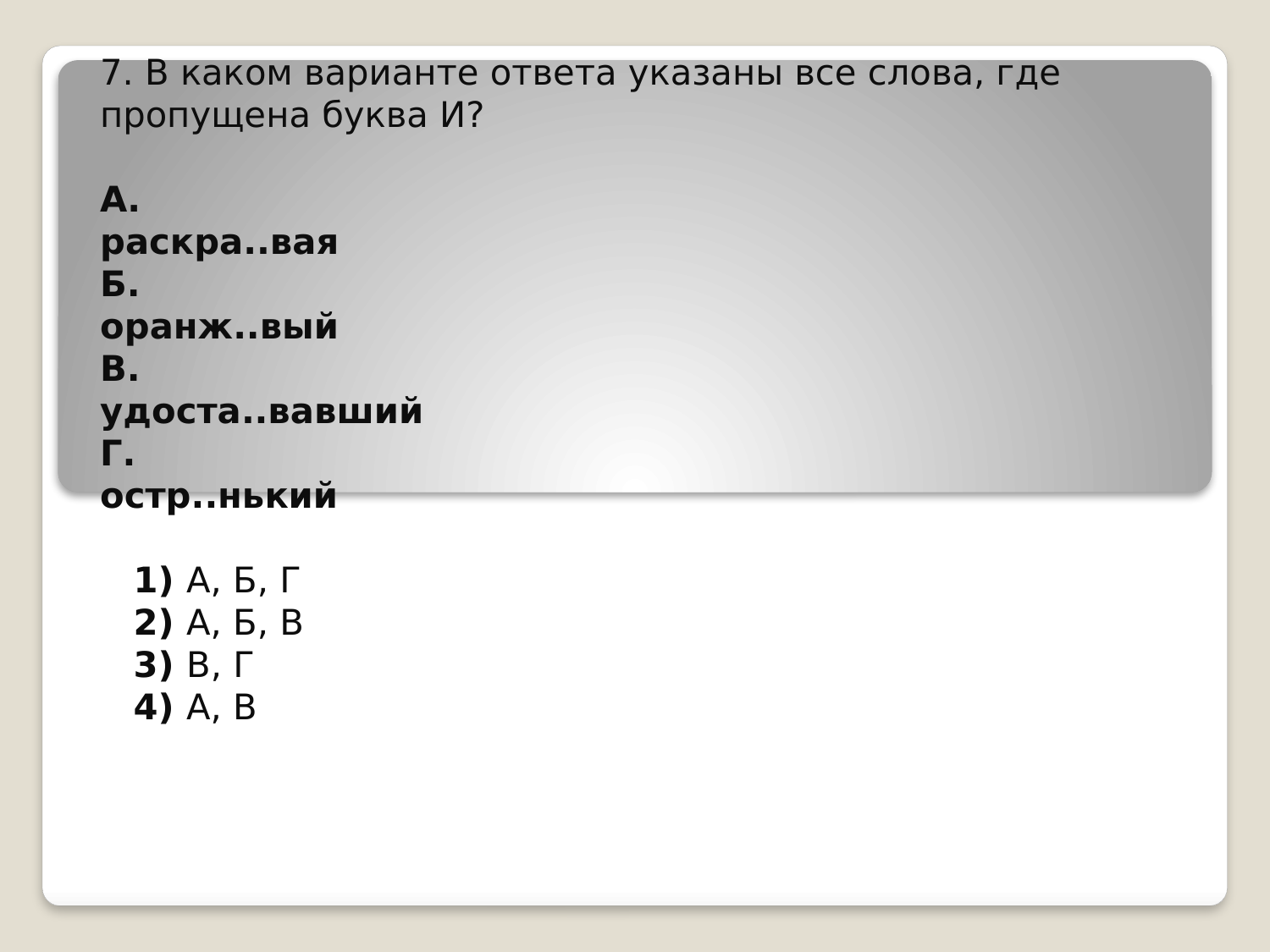

7. В каком варианте ответа указаны все слова, где пропущена буква И?

А.
раскра..вая
Б.
оранж..вый
В.
удоста..вавший
Г.
остр..нький

   1) А, Б, Г
   2) А, Б, В
   3) В, Г
   4) А, В